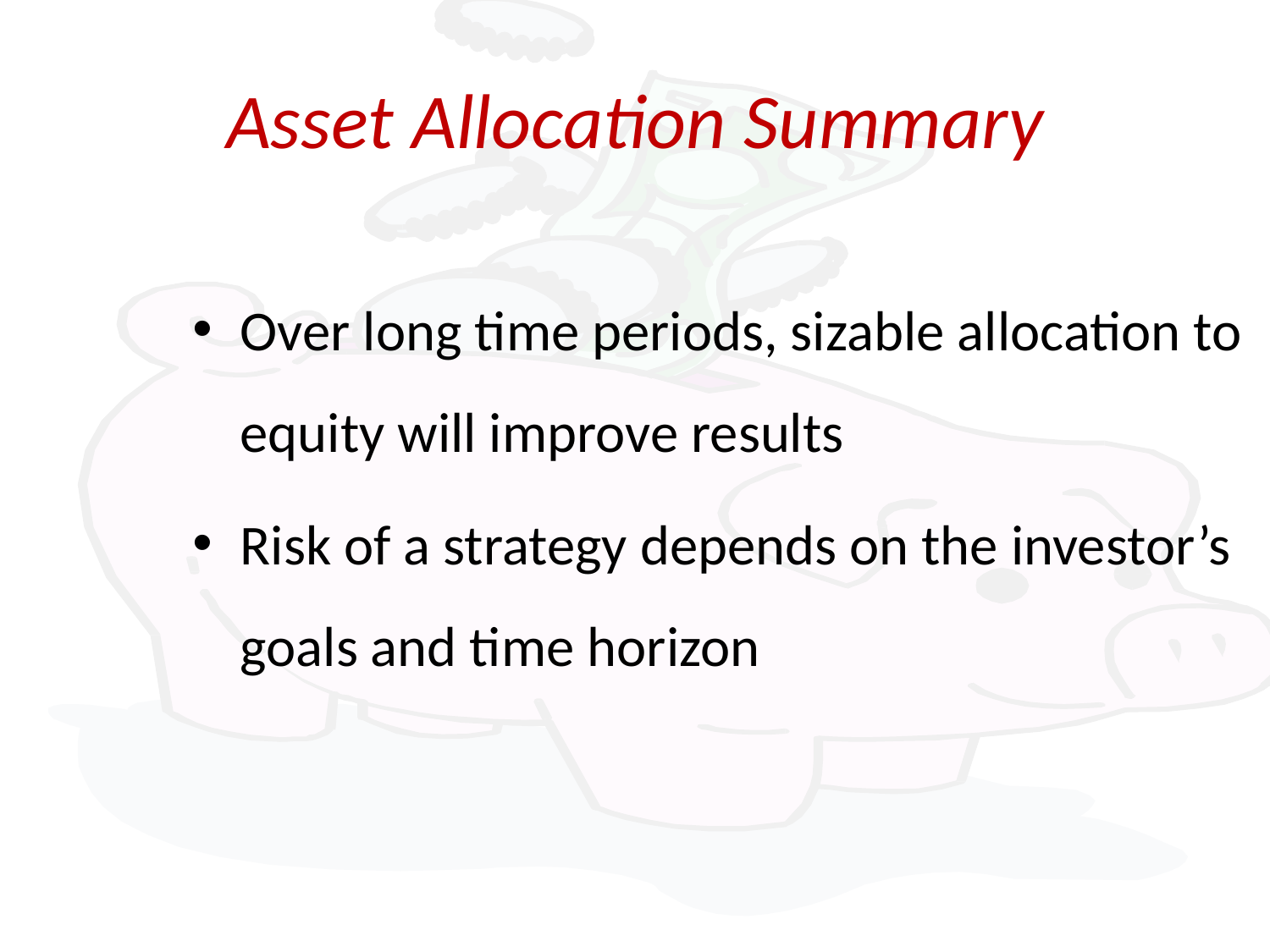

# Asset Allocation Summary
Over long time periods, sizable allocation to equity will improve results
Risk of a strategy depends on the investor’s goals and time horizon